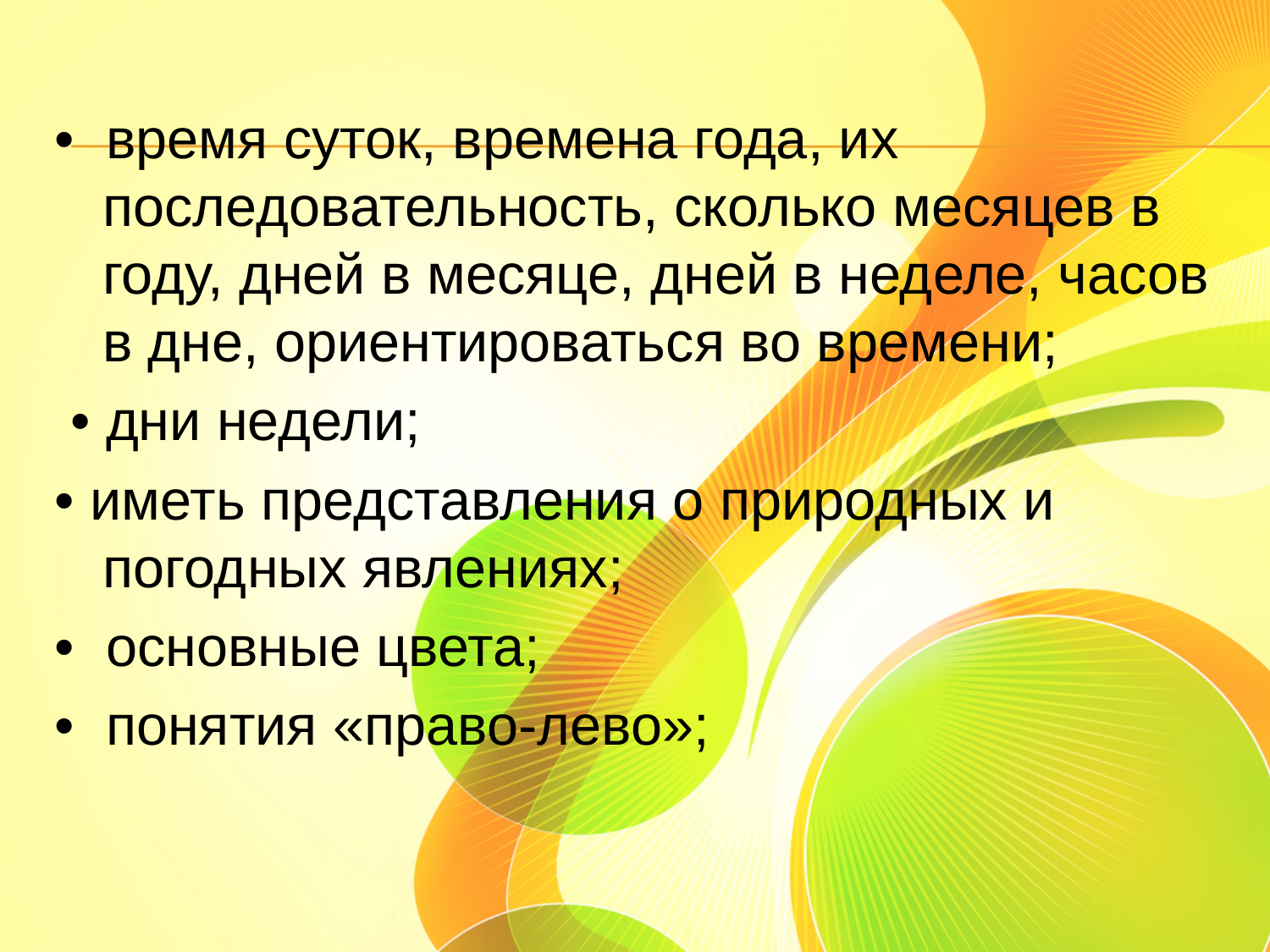

•  время суток, времена года, их последовательность, сколько месяцев в году, дней в месяце, дней в неделе, часов в дне, ориентироваться во времени;
 • дни недели;
• иметь представления о природных и погодных явлениях;
•  основные цвета;
•  понятия «право-лево»;